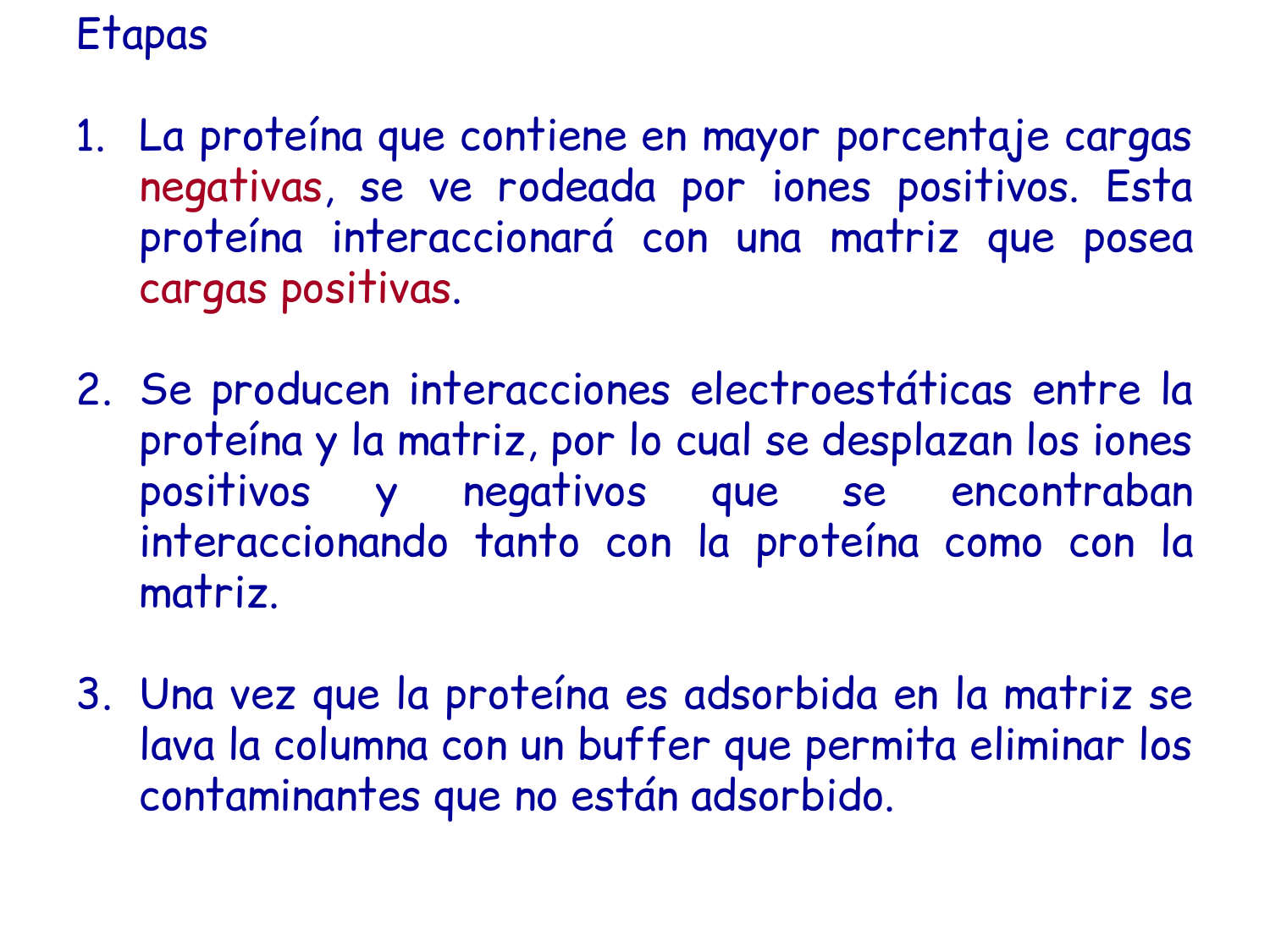

Etapas

La proteína que contiene en mayor porcentaje cargas negativas, se ve rodeada por iones positivos. Esta proteína interaccionará con una matriz que posea cargas positivas.

Se producen interacciones electroestáticas entre la proteína y la matriz, por lo cual se desplazan los iones positivos y negativos que se encontraban interaccionando tanto con la proteína como con la matriz.

Una vez que la proteína es adsorbida en la matriz se lava la columna con un buffer que permita eliminar los contaminantes que no están adsorbido.